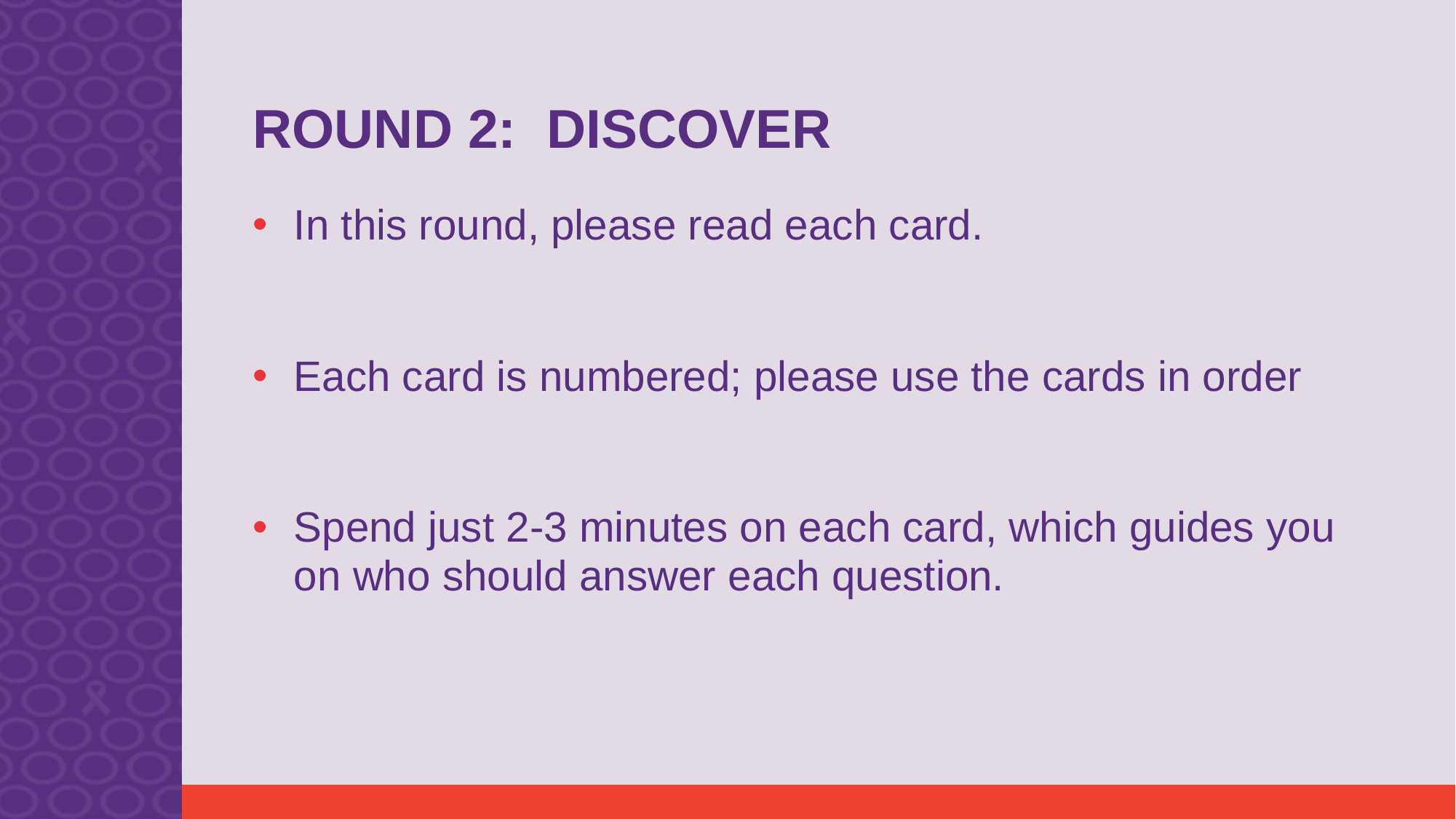

# ROUND 2:  DISCOVER
In this round, please read each card.

Each card is numbered; please use the cards in order

Spend just 2-3 minutes on each card, which guides you on who should answer each question.